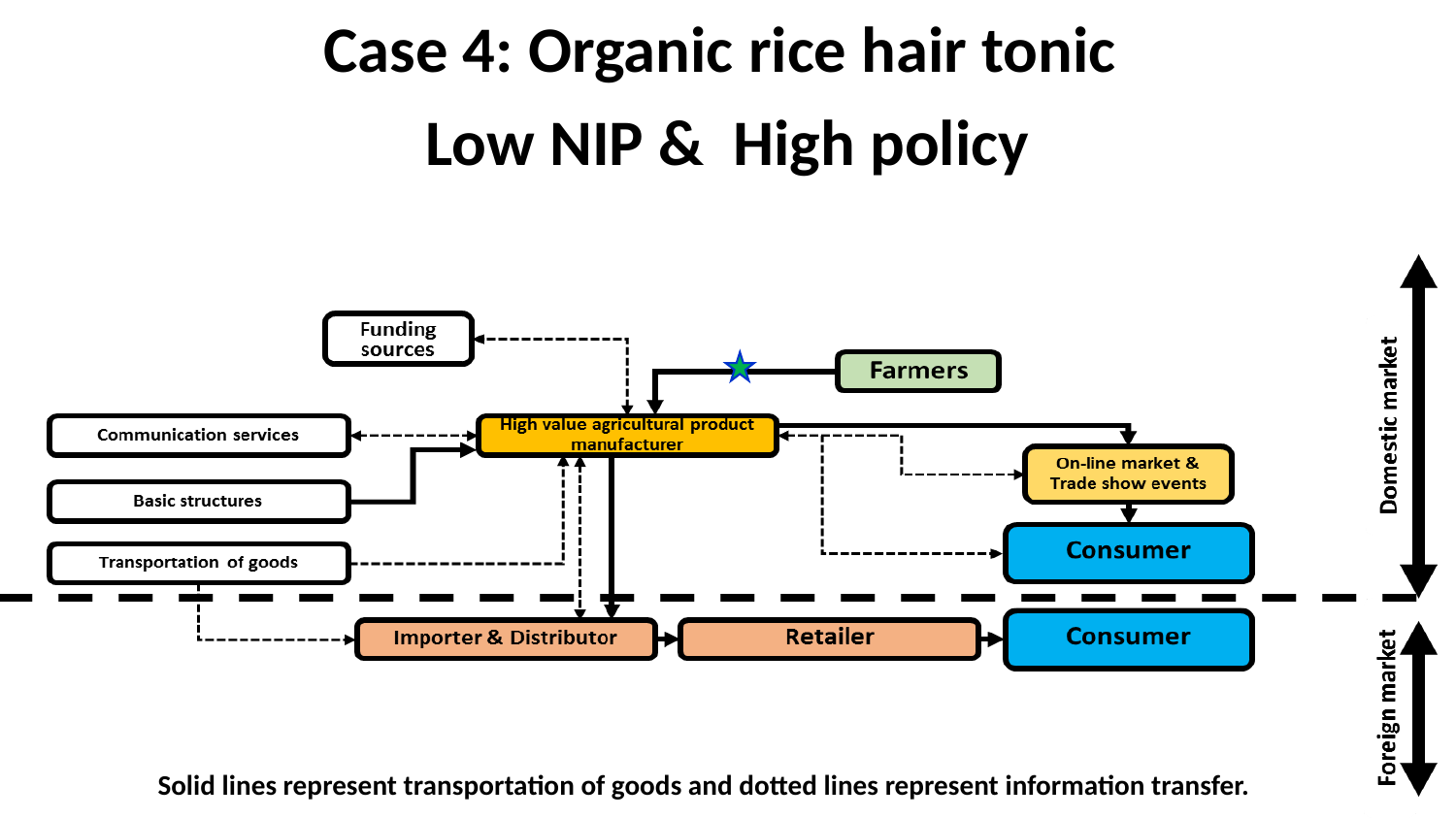

Case 4: Organic rice hair tonic
Low NIP &  High policy

Solid lines represent transportation of goods and dotted lines represent information transfer.